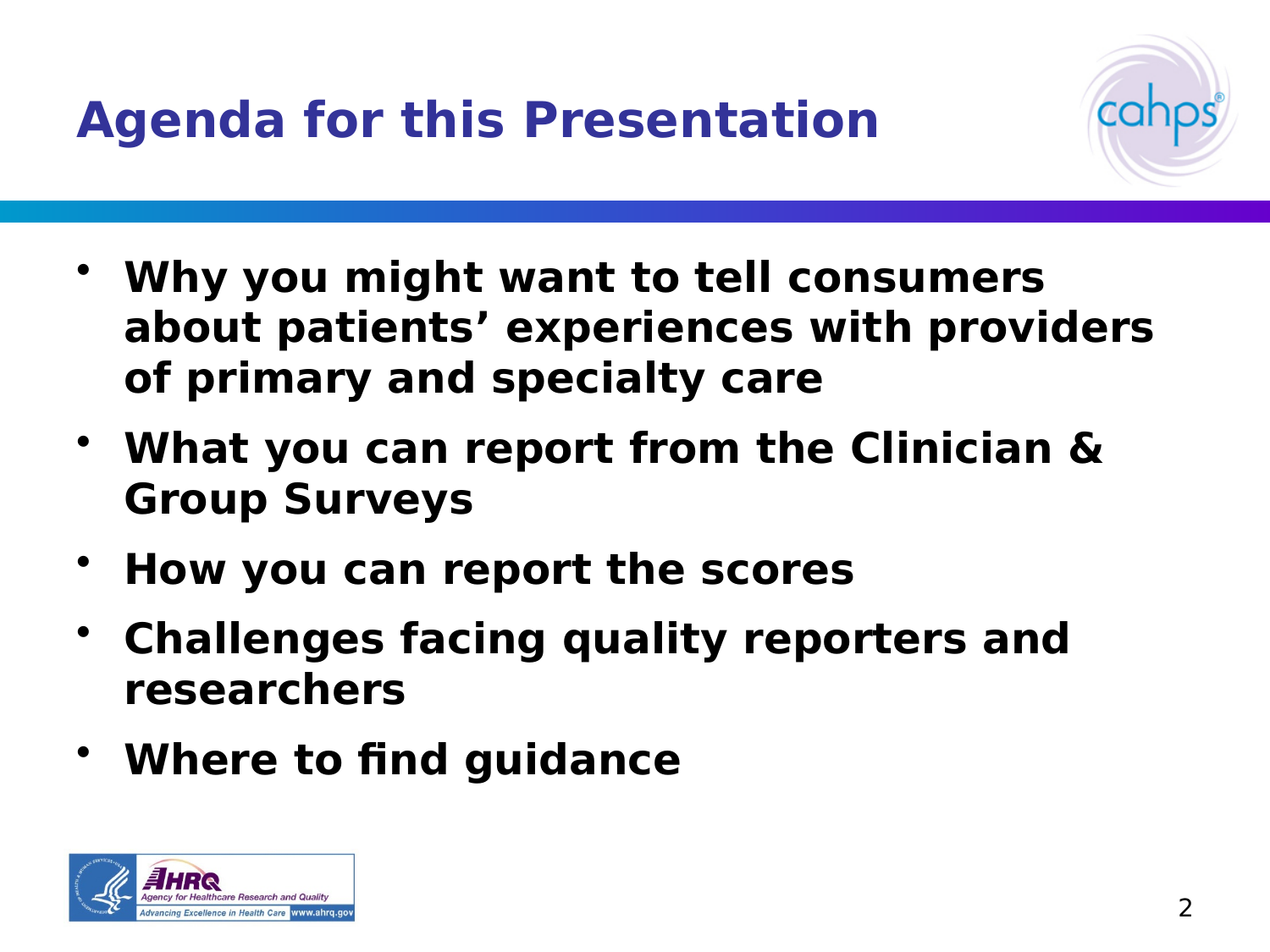

# Agenda for this Presentation
Why you might want to tell consumers about patients’ experiences with providers of primary and specialty care
What you can report from the Clinician & Group Surveys
How you can report the scores
Challenges facing quality reporters and researchers
Where to find guidance
2